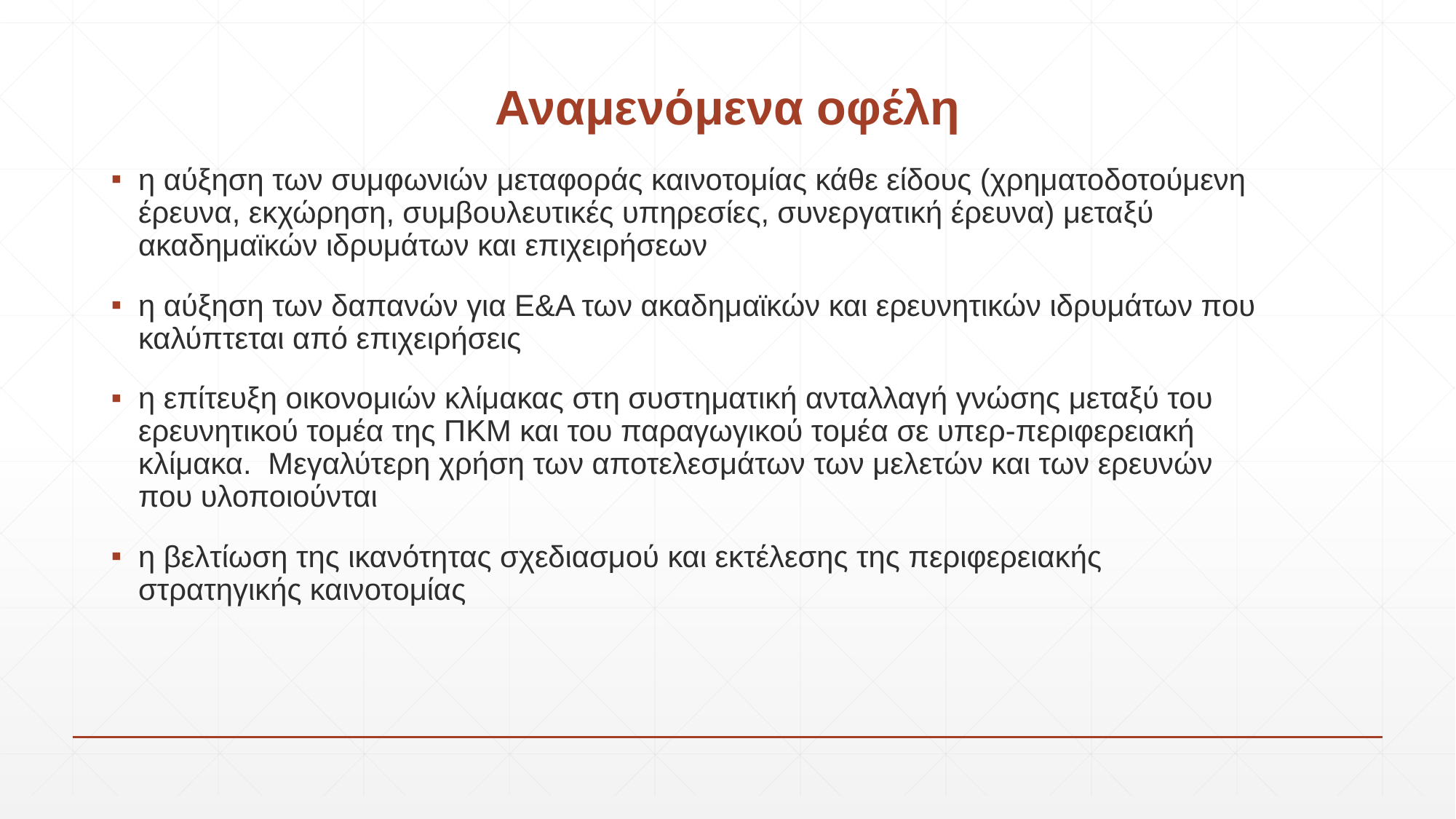

# Αναμενόμενα οφέλη
η αύξηση των συμφωνιών μεταφοράς καινοτομίας κάθε είδους (χρηματοδοτούμενη έρευνα, εκχώρηση, συμβουλευτικές υπηρεσίες, συνεργατική έρευνα) μεταξύ ακαδημαϊκών ιδρυμάτων και επιχειρήσεων
η αύξηση των δαπανών για Ε&Α των ακαδημαϊκών και ερευνητικών ιδρυμάτων που καλύπτεται από επιχειρήσεις
η επίτευξη οικονομιών κλίμακας στη συστηματική ανταλλαγή γνώσης μεταξύ του ερευνητικού τομέα της ΠΚΜ και του παραγωγικού τομέα σε υπερ-περιφερειακή κλίμακα.  Μεγαλύτερη χρήση των αποτελεσμάτων των μελετών και των ερευνών που υλοποιούνται
η βελτίωση της ικανότητας σχεδιασμού και εκτέλεσης της περιφερειακής στρατηγικής καινοτομίας